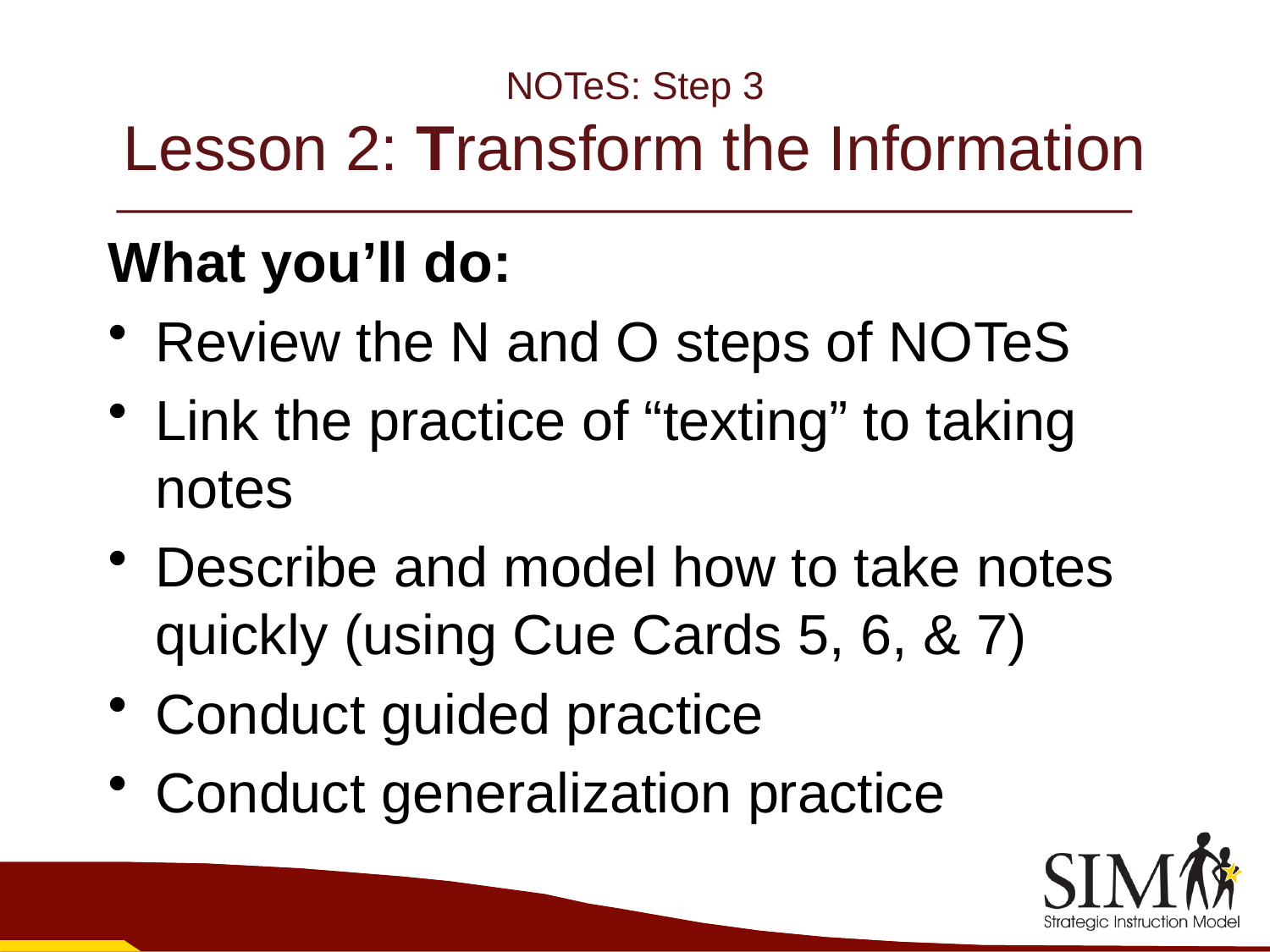

# NOTeS: Step 3 Lesson 2: Transform the Information
What you’ll do:
Review the N and O steps of NOTeS
Link the practice of “texting” to taking notes
Describe and model how to take notes quickly (using Cue Cards 5, 6, & 7)
Conduct guided practice
Conduct generalization practice